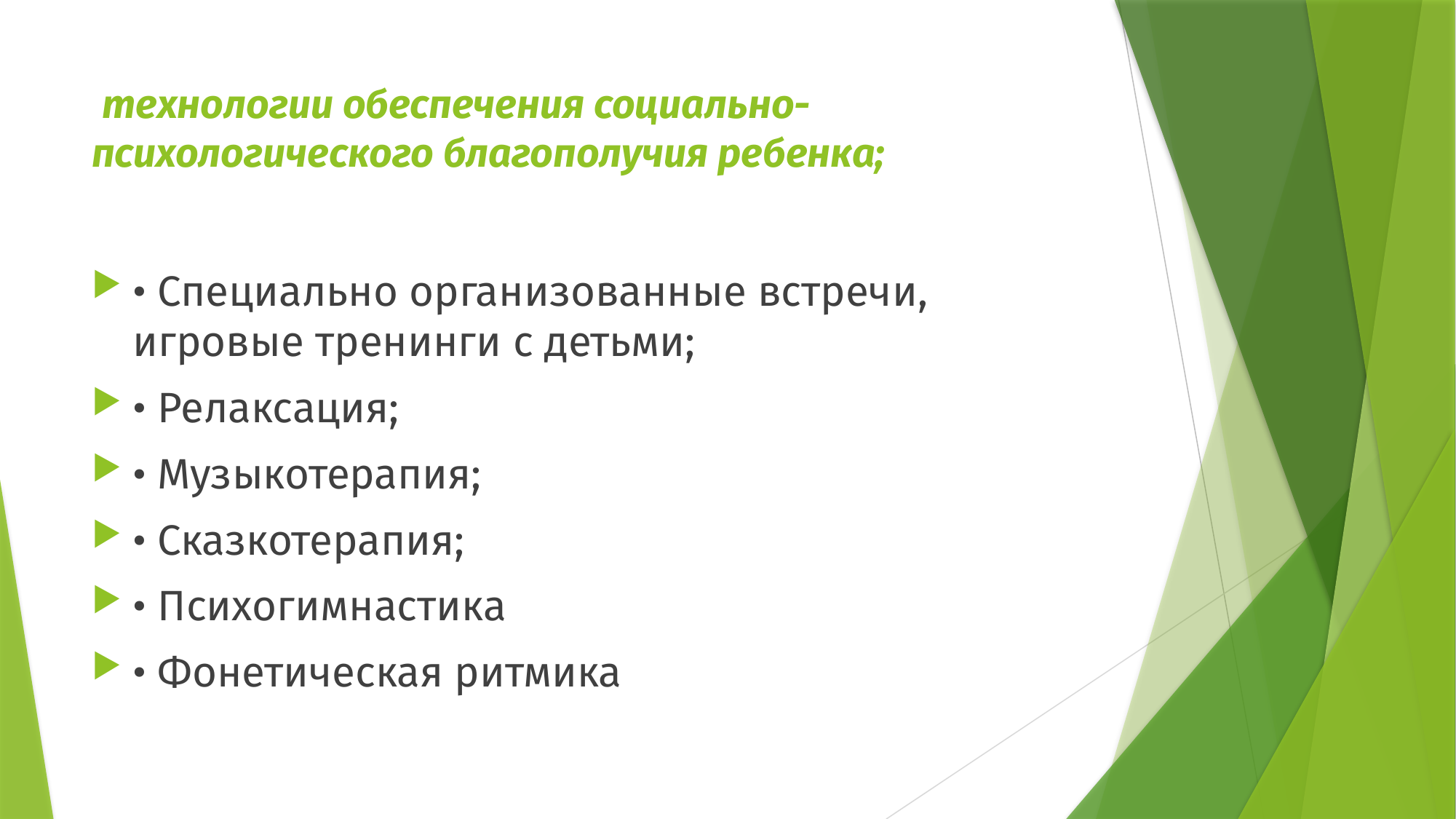

# технологии обеспечения социально-психологического благополучия ребенка;
• Специально организованные встречи, игровые тренинги с детьми;
• Релаксация;
• Музыкотерапия;
• Сказкотерапия;
• Психогимнастика
• Фонетическая ритмика